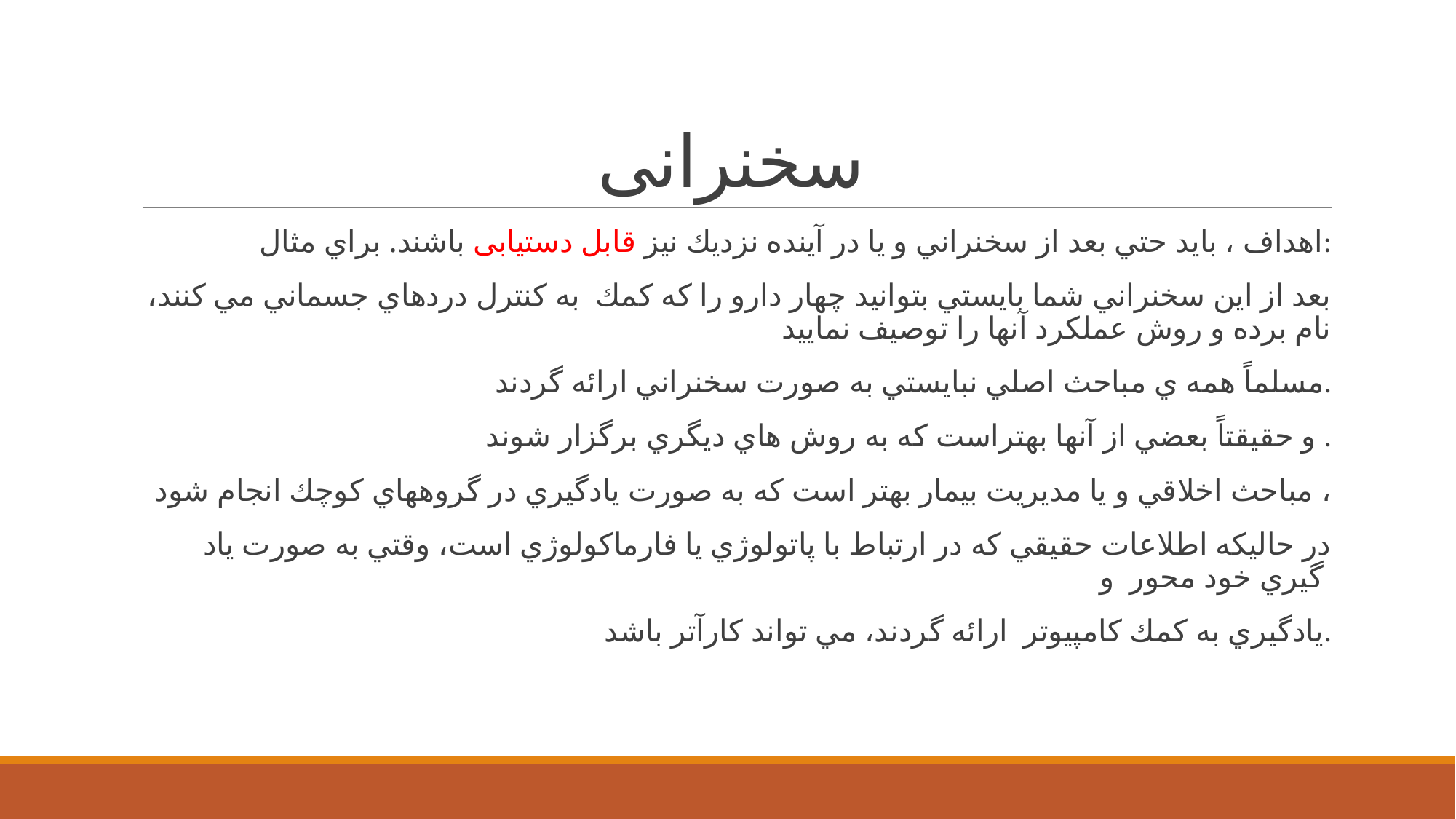

# سخنرانی
اهداف ، بايد حتي بعد از سخنراني و يا در آينده نزديك نیز قابل دستیابی باشند. براي مثال:
بعد از اين سخنراني شما بايستي بتوانيد چهار دارو را كه كمك  به كنترل دردهاي جسماني مي كنند، نام برده و روش عملكرد آنها را توصيف نماييد
مسلماً همه ي مباحث اصلي نبايستي به صورت سخنراني ارائه گردند.
و حقيقتاً بعضي از آنها بهتراست كه به روش هاي ديگري برگزار شوند .
 مباحث اخلاقي و يا مديريت بيمار بهتر است كه به صورت يادگيري در گروههاي كوچك انجام شود ،
 در حاليكه اطلاعات حقيقي كه در ارتباط با پاتولوژي يا فارماكولوژي است، وقتي به صورت ياد گيري خود محور  و
يادگيري به كمك كامپيوتر  ارائه گردند، مي تواند كارآتر باشد.